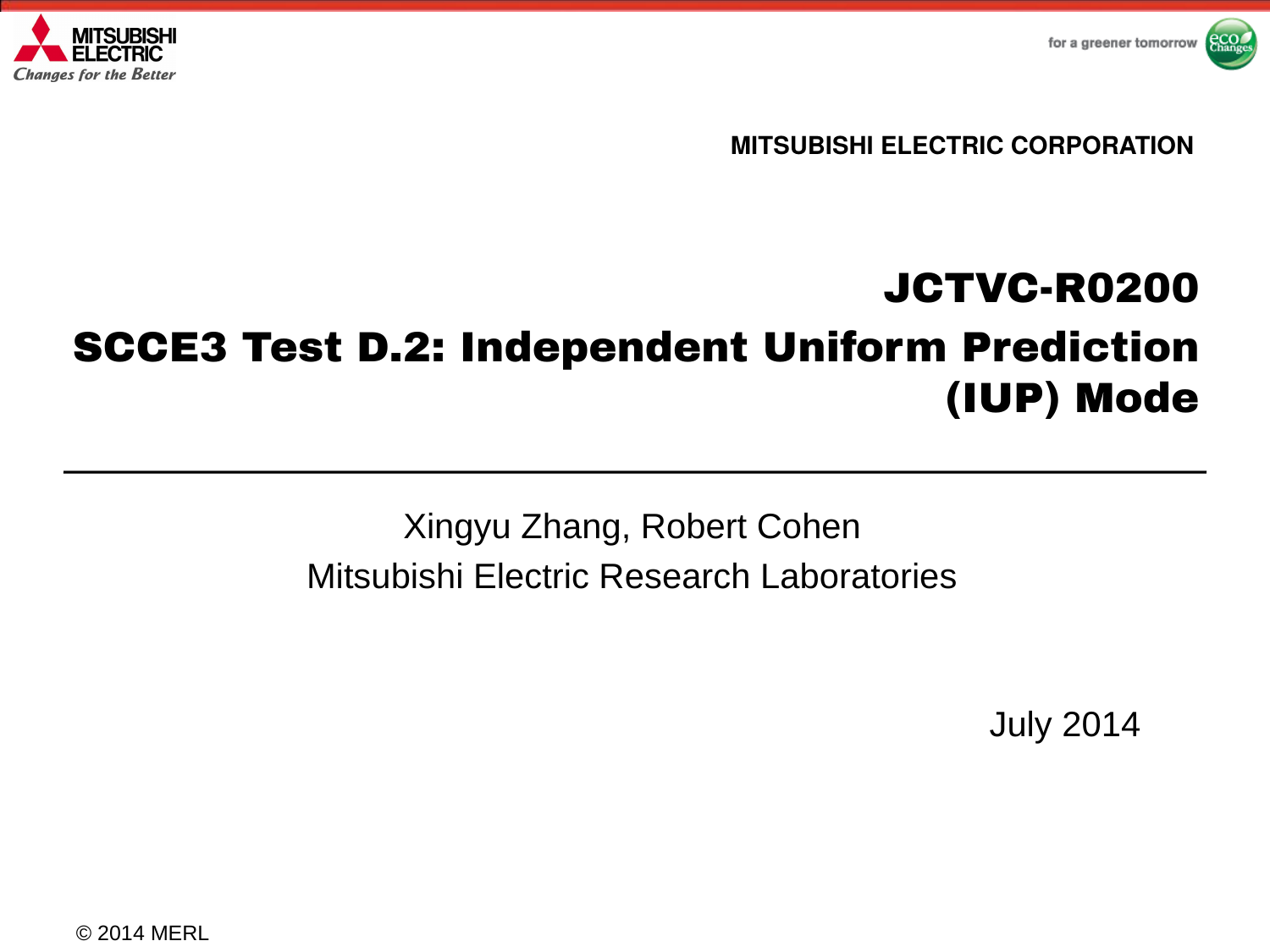

JCTVC-R0200
SCCE3 Test D.2: Independent Uniform Prediction (IUP) Mode
Xingyu Zhang, Robert Cohen
Mitsubishi Electric Research Laboratories

July 2014